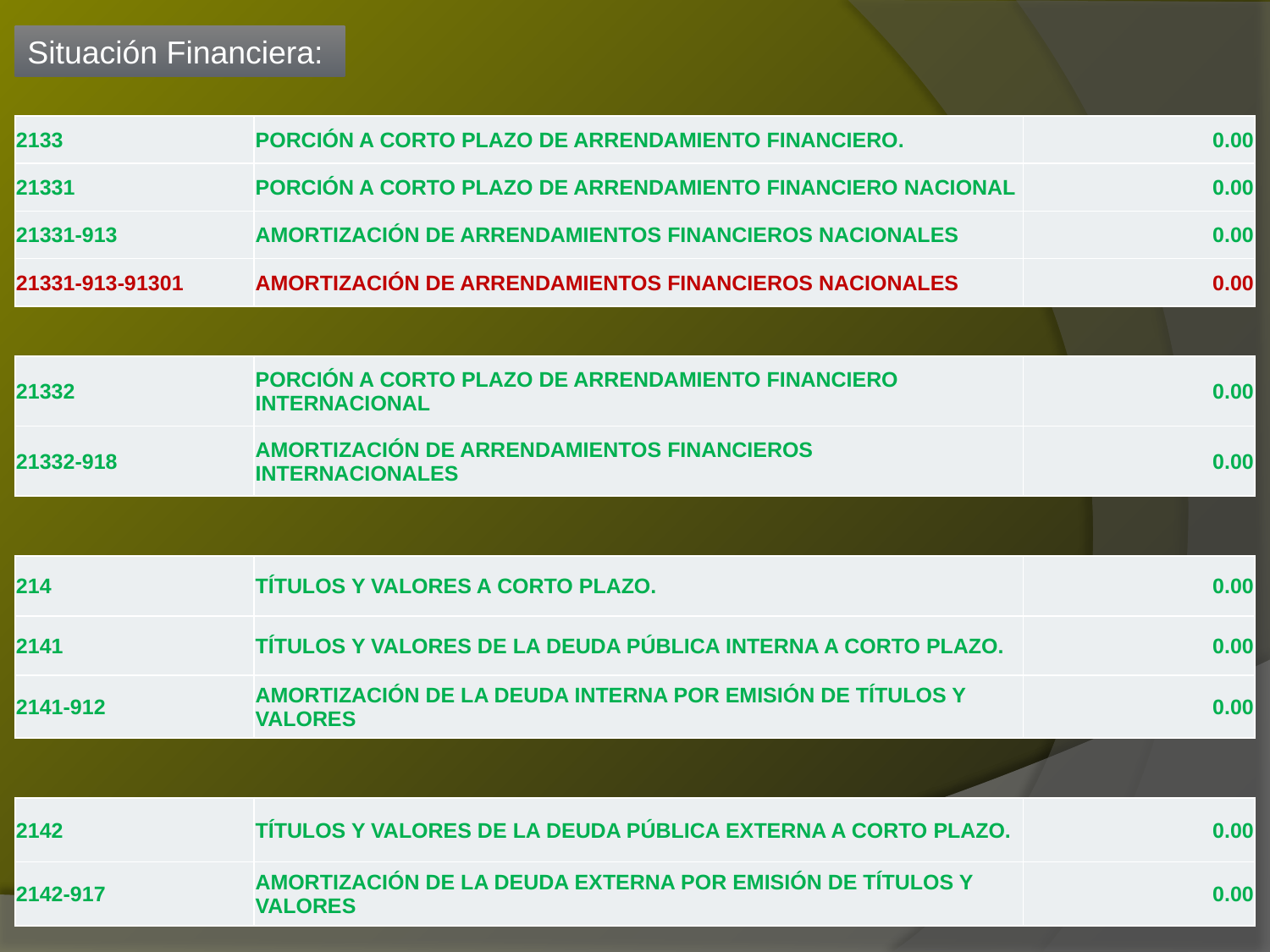

Situación Financiera:
| 2133 | PORCIÓN A CORTO PLAZO DE ARRENDAMIENTO FINANCIERO. | 0.00 |
| --- | --- | --- |
| 21331 | PORCIÓN A CORTO PLAZO DE ARRENDAMIENTO FINANCIERO NACIONAL | 0.00 |
| 21331-913 | AMORTIZACIÓN DE ARRENDAMIENTOS FINANCIEROS NACIONALES | 0.00 |
| 21331-913-91301 | AMORTIZACIÓN DE ARRENDAMIENTOS FINANCIEROS NACIONALES | 0.00 |
| 21332 | PORCIÓN A CORTO PLAZO DE ARRENDAMIENTO FINANCIERO INTERNACIONAL | 0.00 |
| --- | --- | --- |
| 21332-918 | AMORTIZACIÓN DE ARRENDAMIENTOS FINANCIEROS INTERNACIONALES | 0.00 |
| 214 | TÍTULOS Y VALORES A CORTO PLAZO. | 0.00 |
| --- | --- | --- |
| 2141 | TÍTULOS Y VALORES DE LA DEUDA PÚBLICA INTERNA A CORTO PLAZO. | 0.00 |
| 2141-912 | AMORTIZACIÓN DE LA DEUDA INTERNA POR EMISIÓN DE TÍTULOS Y VALORES | 0.00 |
| 2142 | TÍTULOS Y VALORES DE LA DEUDA PÚBLICA EXTERNA A CORTO PLAZO. | 0.00 |
| --- | --- | --- |
| 2142-917 | AMORTIZACIÓN DE LA DEUDA EXTERNA POR EMISIÓN DE TÍTULOS Y VALORES | 0.00 |